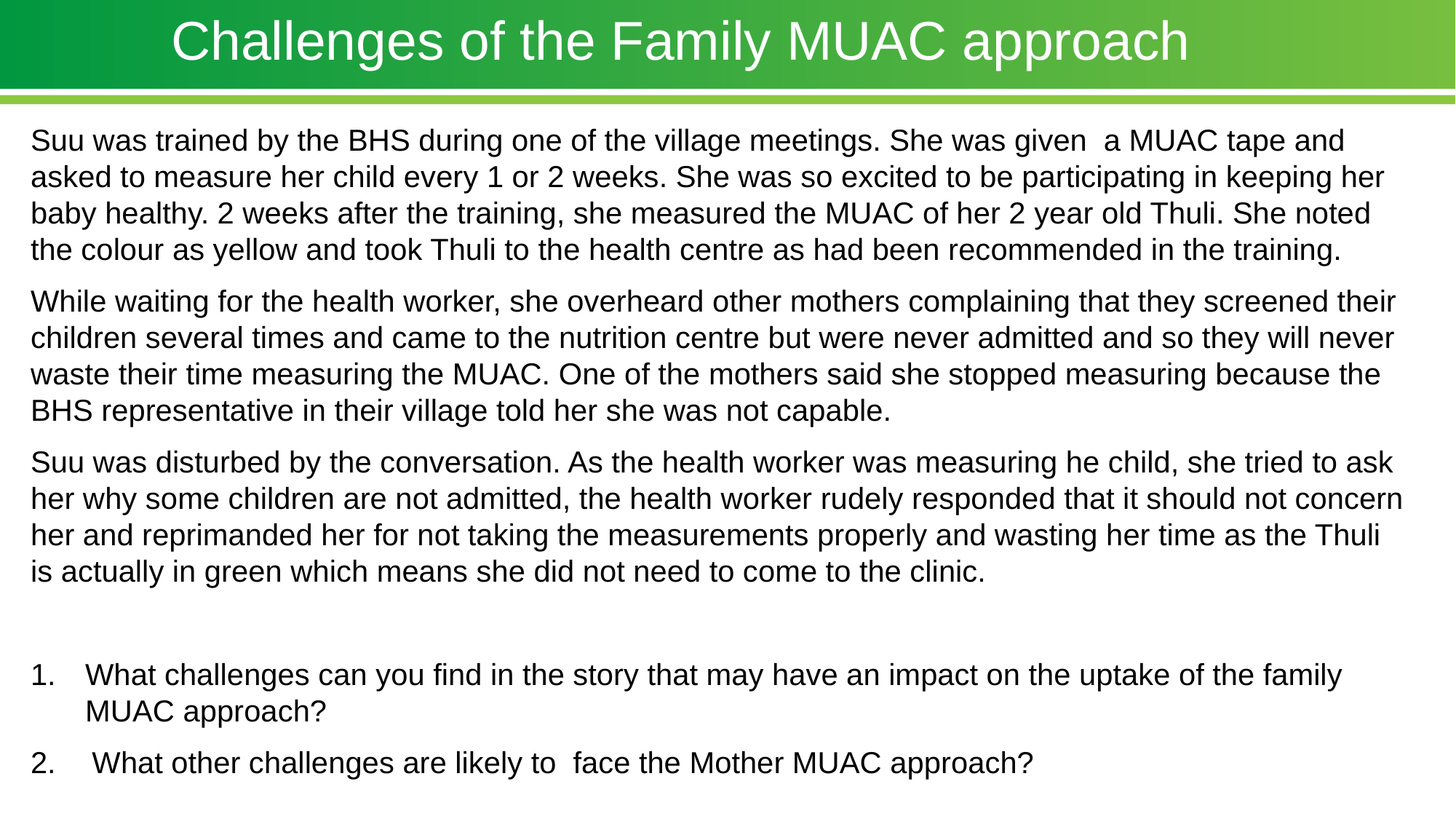

# Challenges of the Family MUAC approach
Suu was trained by the BHS during one of the village meetings. She was given  a MUAC tape and asked to measure her child every 1 or 2 weeks. She was so excited to be participating in keeping her baby healthy. 2 weeks after the training, she measured the MUAC of her 2 year old Thuli. She noted the colour as yellow and took Thuli to the health centre as had been recommended in the training.
While waiting for the health worker, she overheard other mothers complaining that they screened their children several times and came to the nutrition centre but were never admitted and so they will never waste their time measuring the MUAC. One of the mothers said she stopped measuring because the BHS representative in their village told her she was not capable.
Suu was disturbed by the conversation. As the health worker was measuring he child, she tried to ask her why some children are not admitted, the health worker rudely responded that it should not concern her and reprimanded her for not taking the measurements properly and wasting her time as the Thuli is actually in green which means she did not need to come to the clinic.

What challenges can you find in the story that may have an impact on the uptake of the family MUAC approach?
What other challenges are likely to  face the Mother MUAC approach?